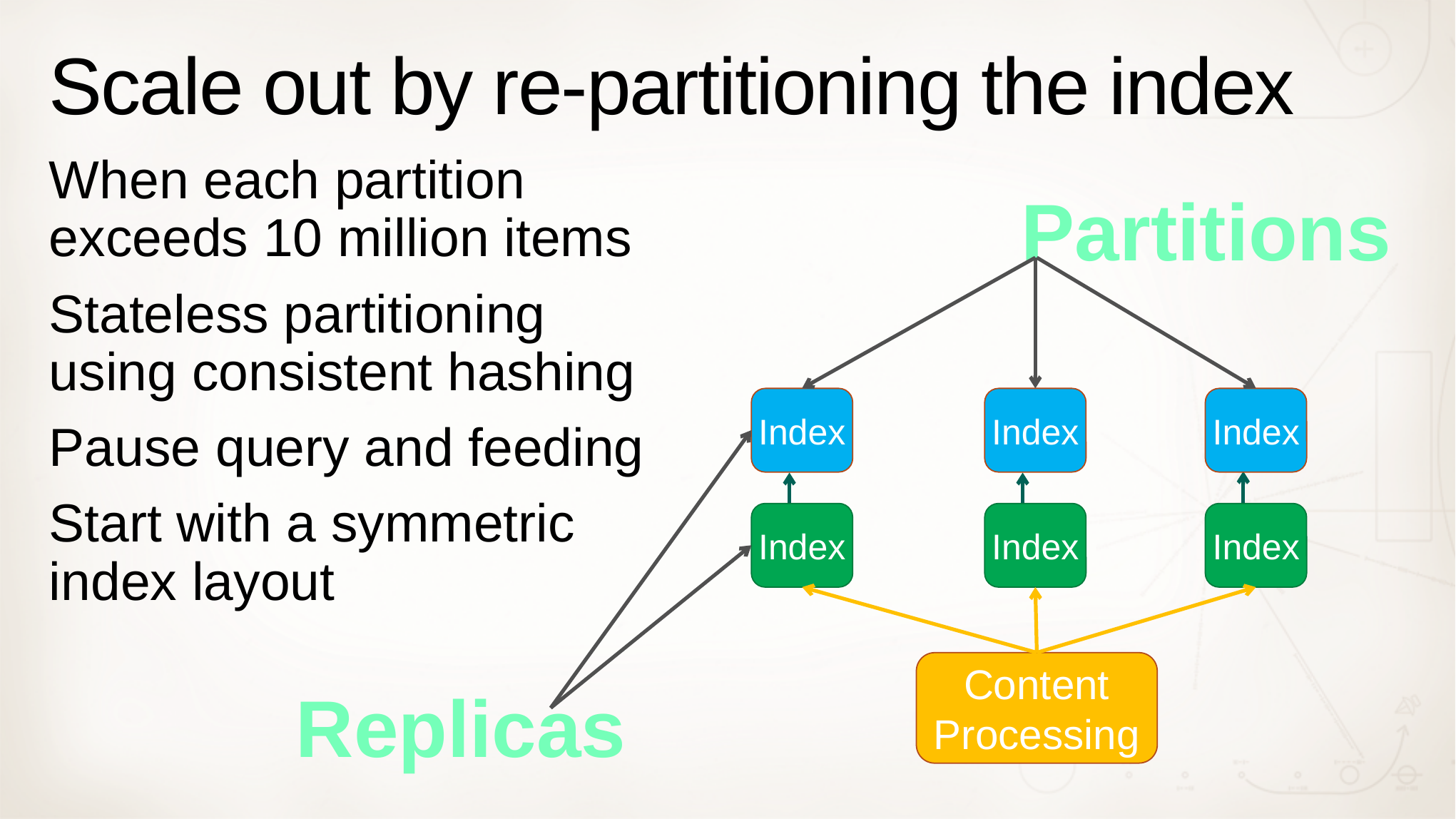

# Scale out by re-partitioning the index
When each partition exceeds 10 million items
Stateless partitioning using consistent hashing
Pause query and feeding
Start with a symmetric index layout
Partitions
Index
Index
Index
Index
Replicas
Index
Index
Content Processing